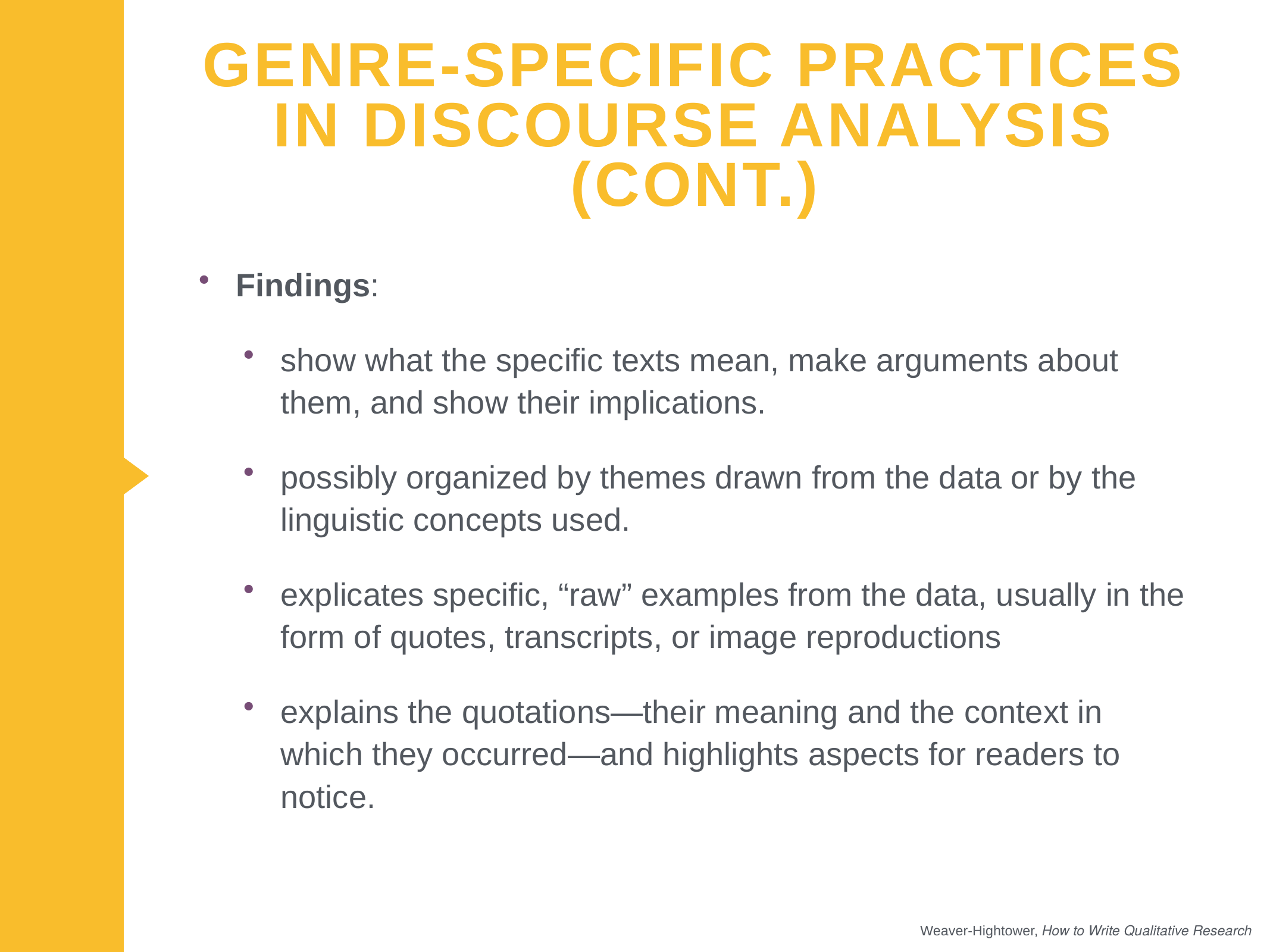

# Genre-specific Practices in Discourse Analysis (cont.)
Findings:
show what the specific texts mean, make arguments about them, and show their implications.
possibly organized by themes drawn from the data or by the linguistic concepts used.
explicates specific, “raw” examples from the data, usually in the form of quotes, transcripts, or image reproductions
explains the quotations—their meaning and the context in which they occurred—and highlights aspects for readers to notice.